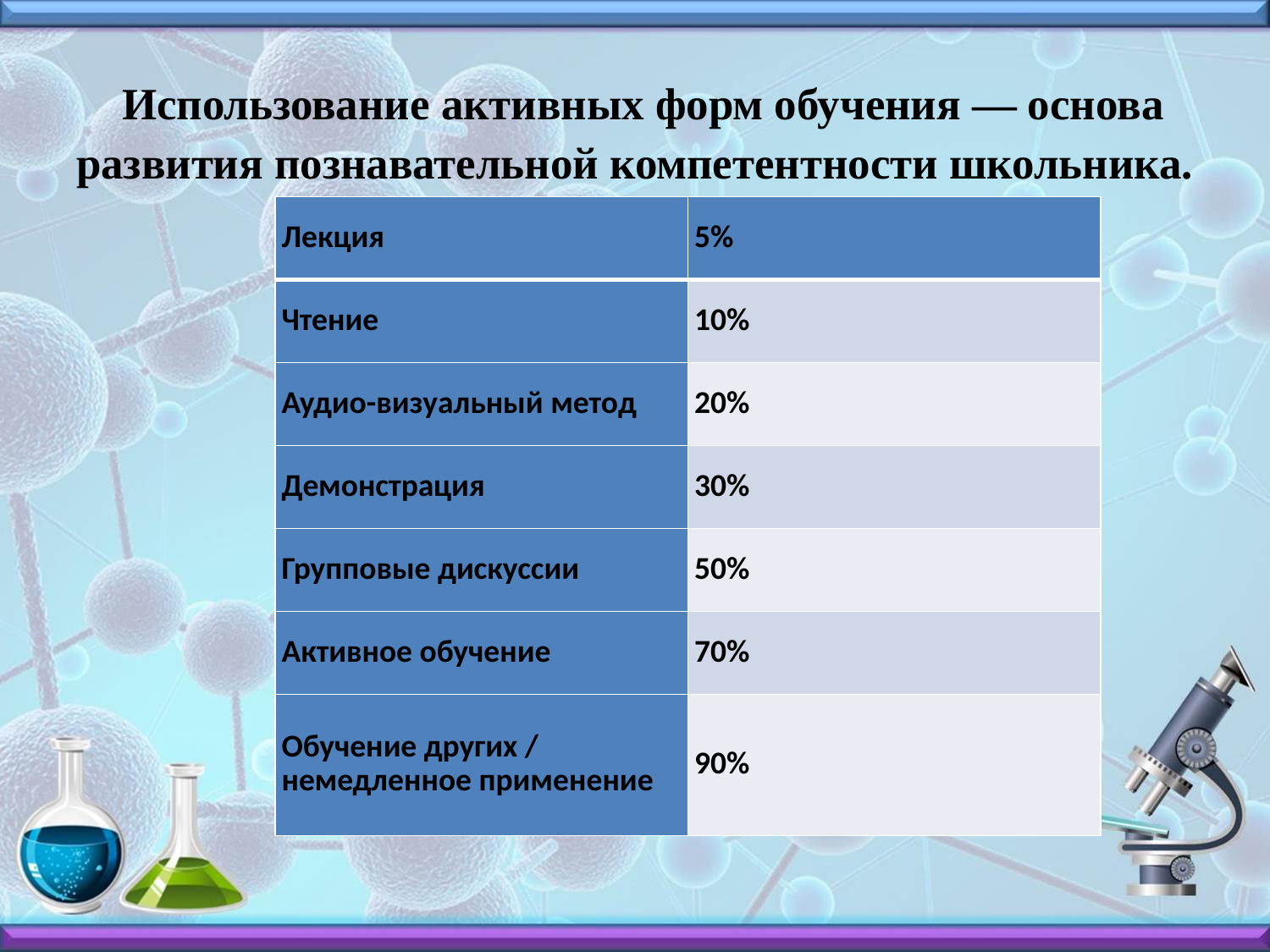

# Использование активных форм обучения — основа развития познавательной компетентности школьника.
| Лекция | 5% |
| --- | --- |
| Чтение | 10% |
| Аудио-визуальный метод | 20% |
| Демонстрация | 30% |
| Групповые дискуссии | 50% |
| Активное обучение | 70% |
| Обучение других / немедленное применение | 90% |